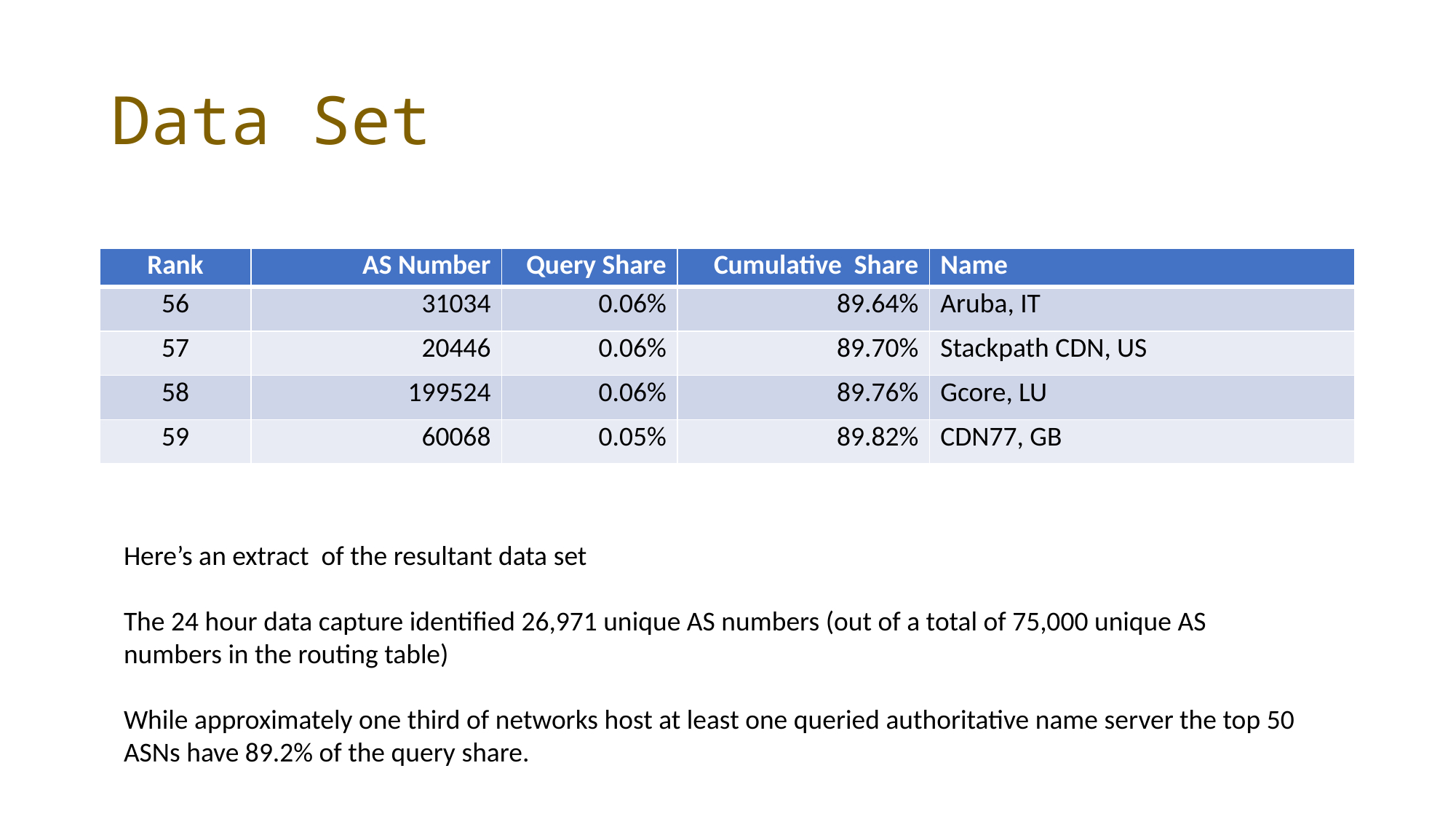

# Data Set
| Rank | AS Number | Query Share | Cumulative Share | Name |
| --- | --- | --- | --- | --- |
| 56 | 31034 | 0.06% | 89.64% | Aruba, IT |
| 57 | 20446 | 0.06% | 89.70% | Stackpath CDN, US |
| 58 | 199524 | 0.06% | 89.76% | Gcore, LU |
| 59 | 60068 | 0.05% | 89.82% | CDN77, GB |
Here’s an extract  of the resultant data set

The 24 hour data capture identified 26,971 unique AS numbers (out of a total of 75,000 unique AS numbers in the routing table)

While approximately one third of networks host at least one queried authoritative name server the top 50 ASNs have 89.2% of the query share.